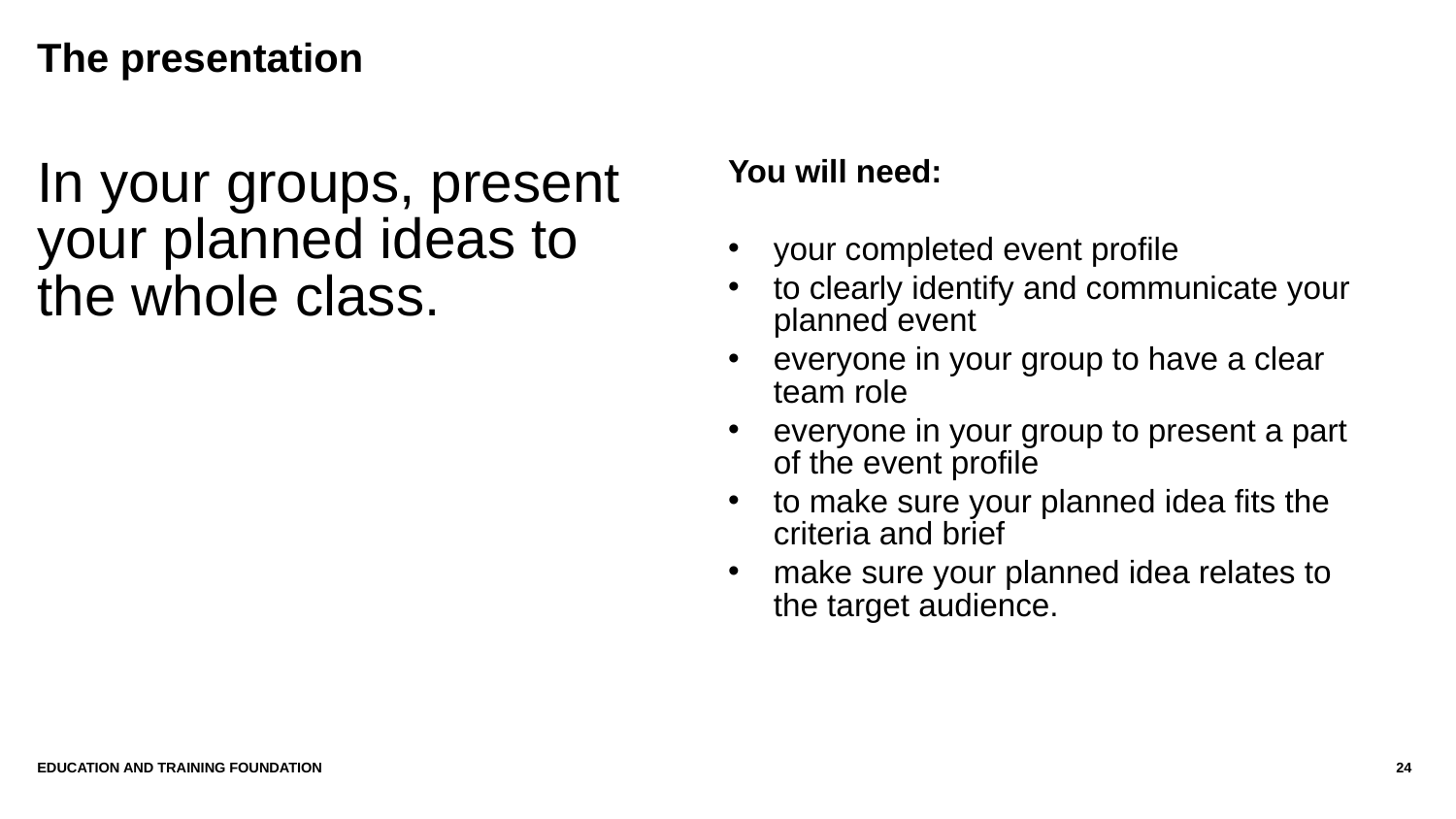

# The presentation
In your groups, present your planned ideas to the whole class.
You will need:

your completed event profile
to clearly identify and communicate your planned event
everyone in your group to have a clear team role
everyone in your group to present a part of the event profile
to make sure your planned idea fits the criteria and brief
make sure your planned idea relates to the target audience.

Education and Training Foundation
24